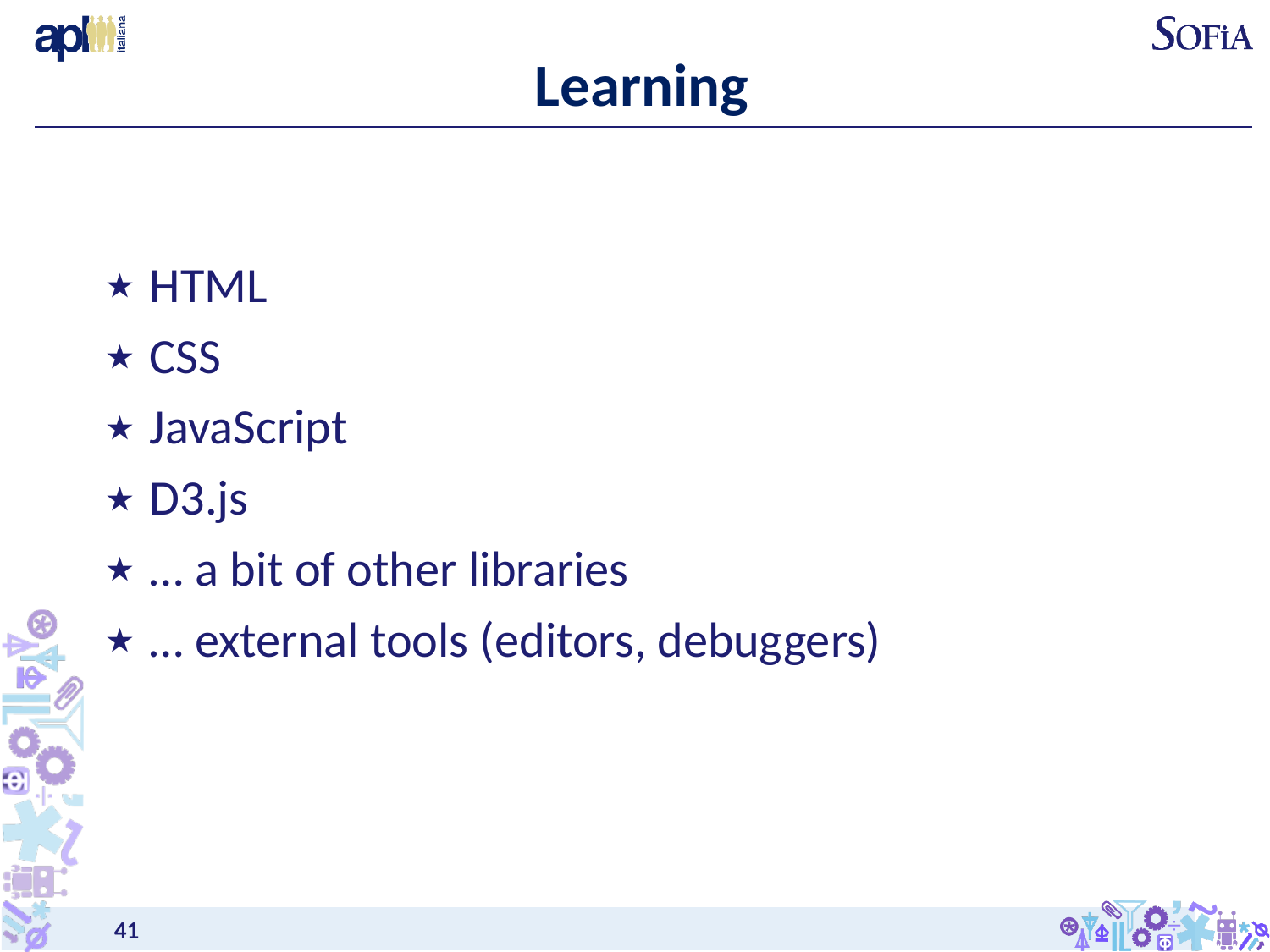

# Learning
HTML
CSS
JavaScript
D3.js
… a bit of other libraries
… external tools (editors, debuggers)